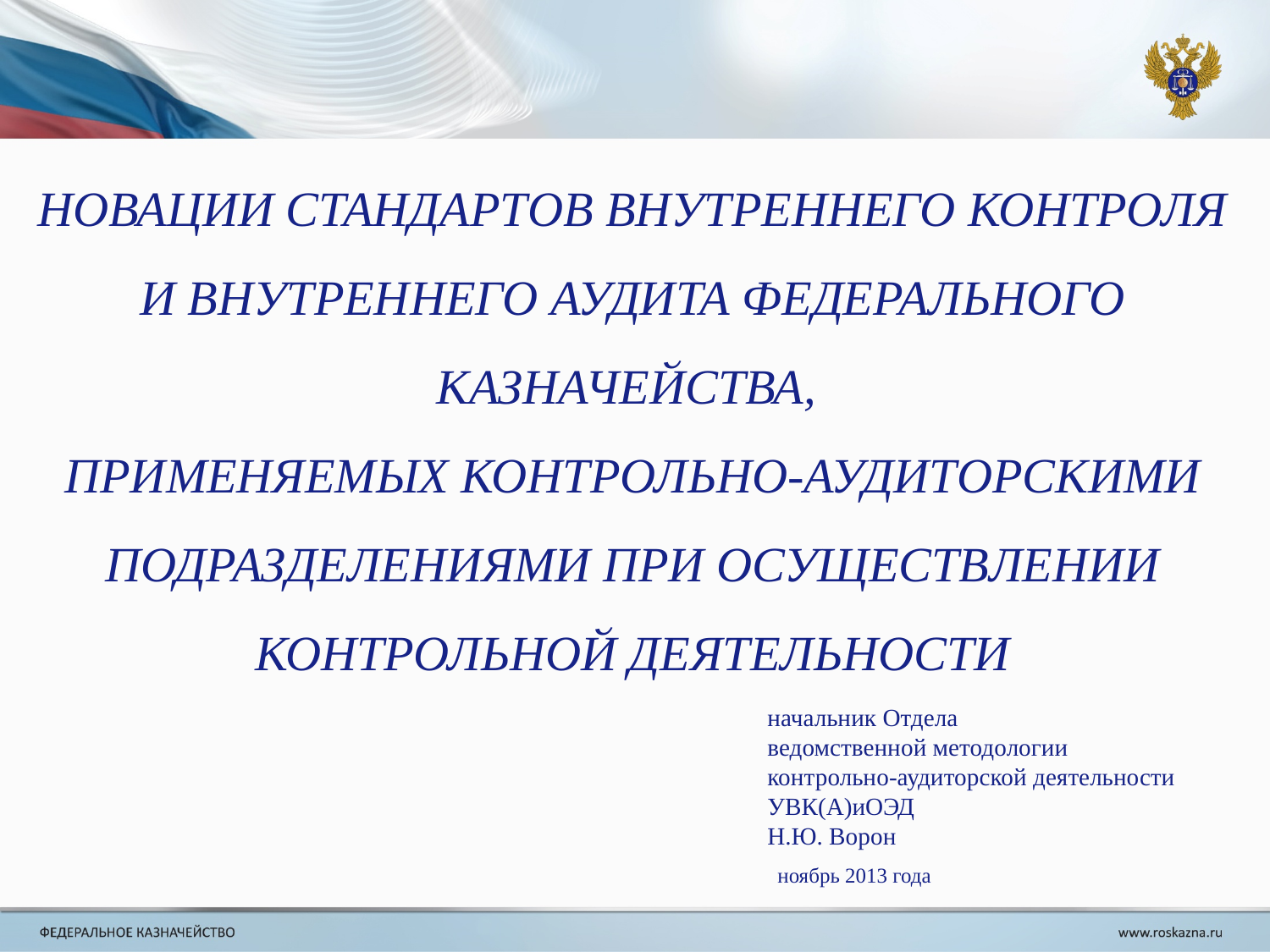

НОВАЦИИ СТАНДАРТОВ ВНУТРЕННЕГО КОНТРОЛЯ И ВНУТРЕННЕГО АУДИТА ФЕДЕРАЛЬНОГО КАЗНАЧЕЙСТВА,
ПРИМЕНЯЕМЫХ КОНТРОЛЬНО-АУДИТОРСКИМИ ПОДРАЗДЕЛЕНИЯМИ ПРИ ОСУЩЕСТВЛЕНИИ КОНТРОЛЬНОЙ ДЕЯТЕЛЬНОСТИ
начальник Отдела
ведомственной методологии контрольно-аудиторской деятельности УВК(А)иОЭД
Н.Ю. Ворон
ноябрь 2013 года